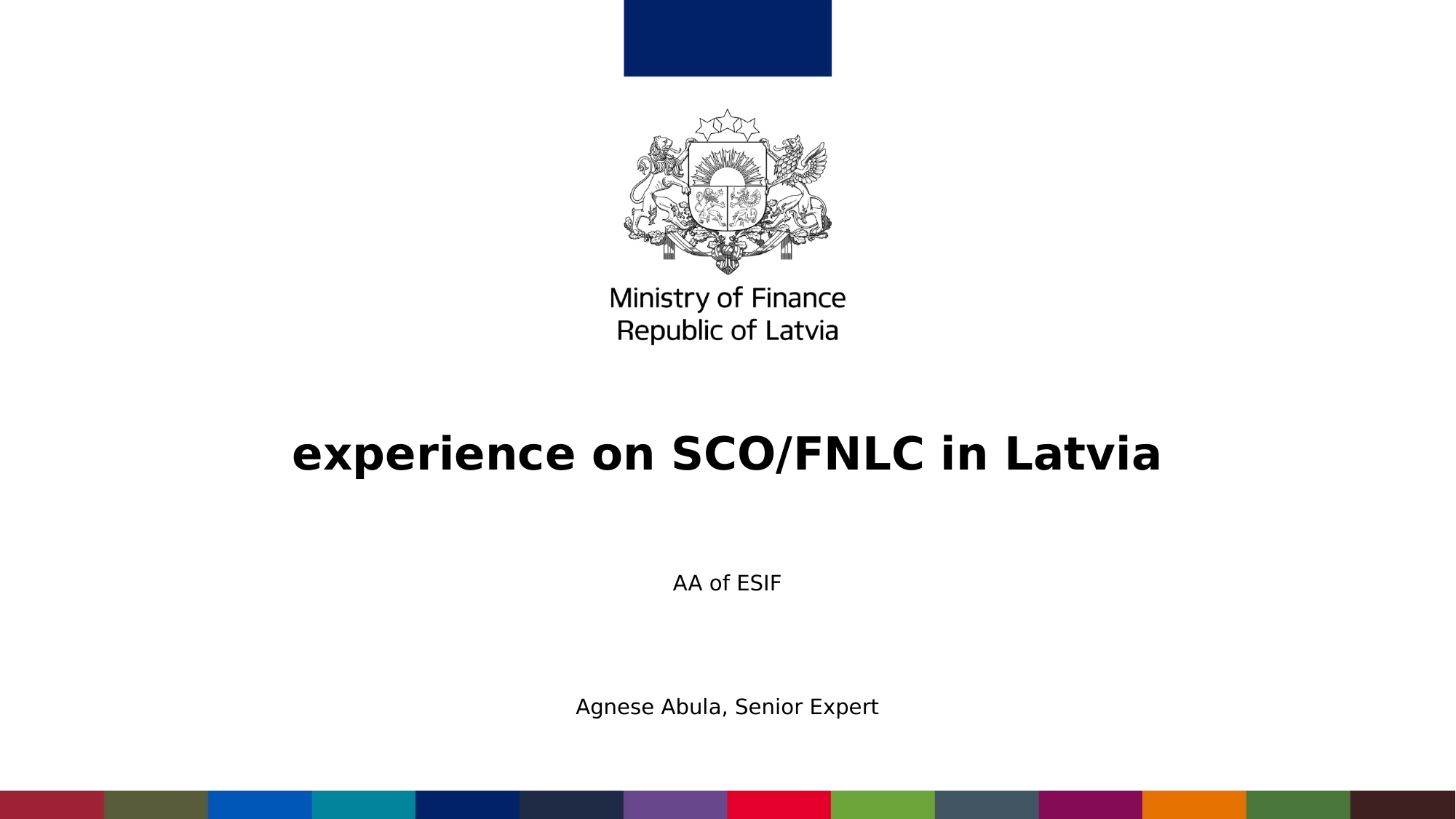

# experience on SCO/FNLC in Latvia
AA of ESIF
Agnese Abula, Senior Expert